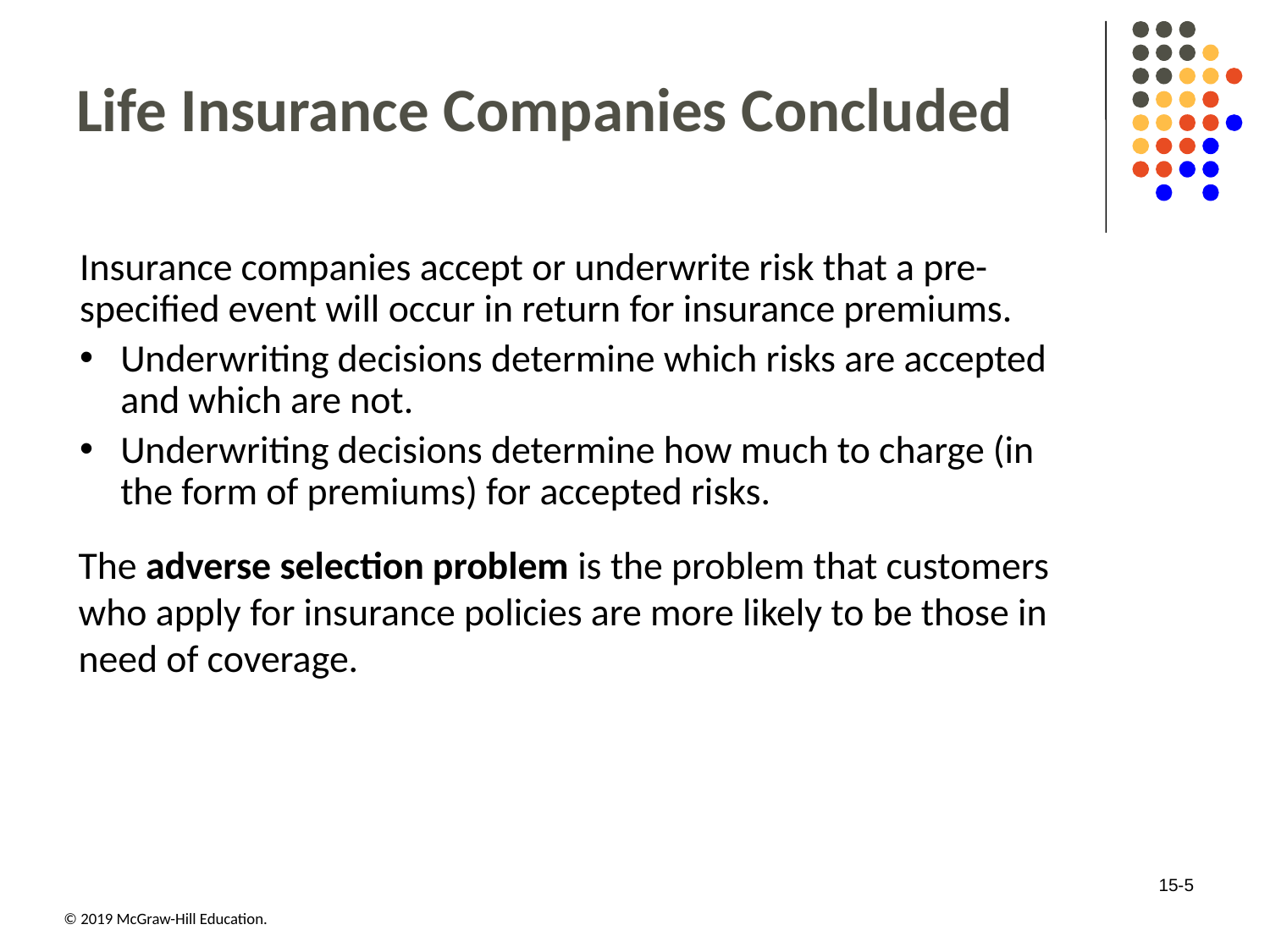

# Life Insurance Companies Concluded
Insurance companies accept or underwrite risk that a pre-specified event will occur in return for insurance premiums.
Underwriting decisions determine which risks are accepted and which are not.
Underwriting decisions determine how much to charge (in the form of premiums) for accepted risks.
The adverse selection problem is the problem that customers who apply for insurance policies are more likely to be those in need of coverage.
15-5